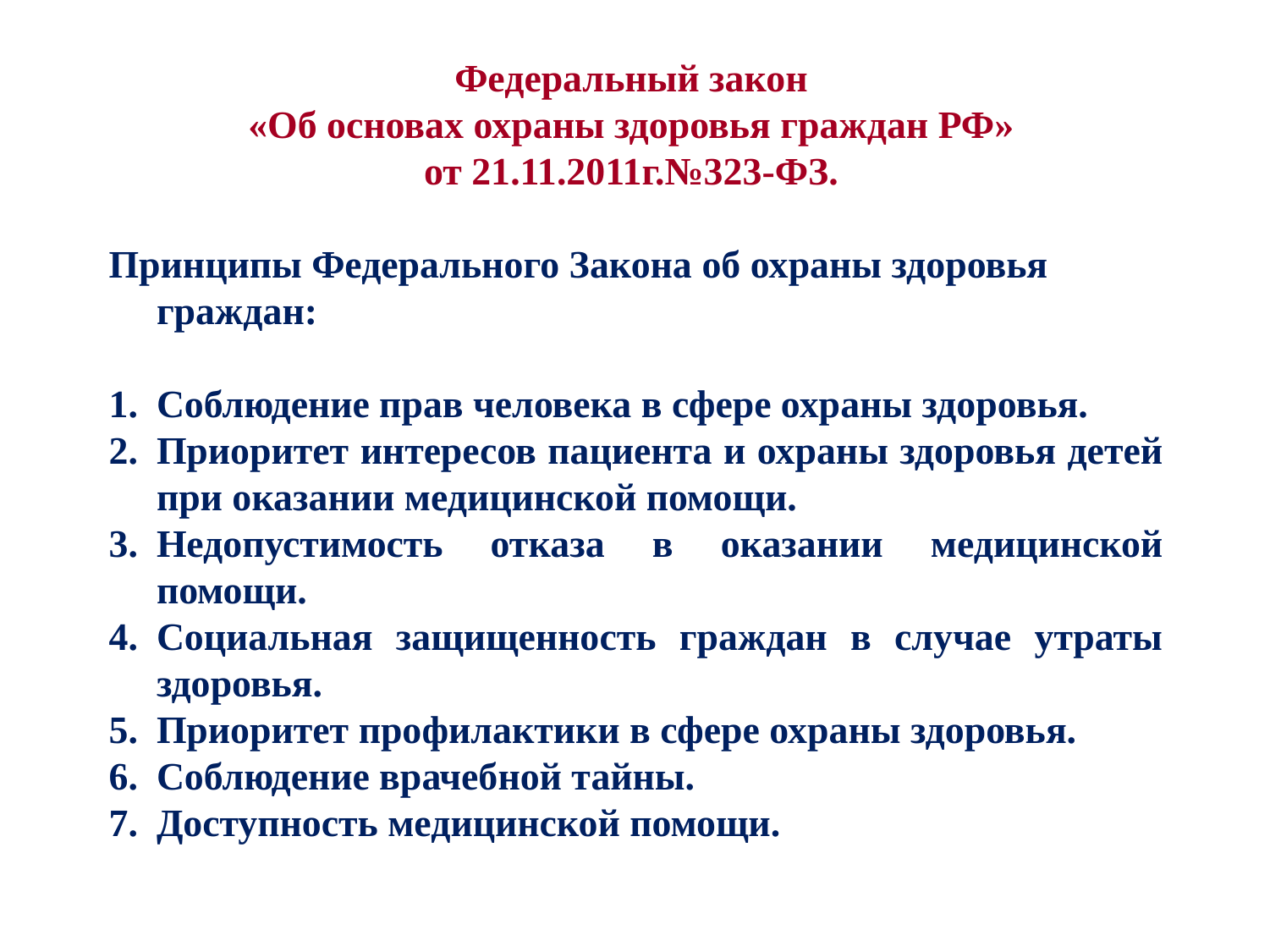

Федеральный закон
«Об основах охраны здоровья граждан РФ»
от 21.11.2011г.№323-ФЗ.

Принципы Федерального Закона об охраны здоровья граждан:

Соблюдение прав человека в сфере охраны здоровья.
Приоритет интересов пациента и охраны здоровья детей при оказании медицинской помощи.
Недопустимость отказа в оказании медицинской помощи.
Социальная защищенность граждан в случае утраты здоровья.
Приоритет профилактики в сфере охраны здоровья.
Соблюдение врачебной тайны.
Доступность медицинской помощи.